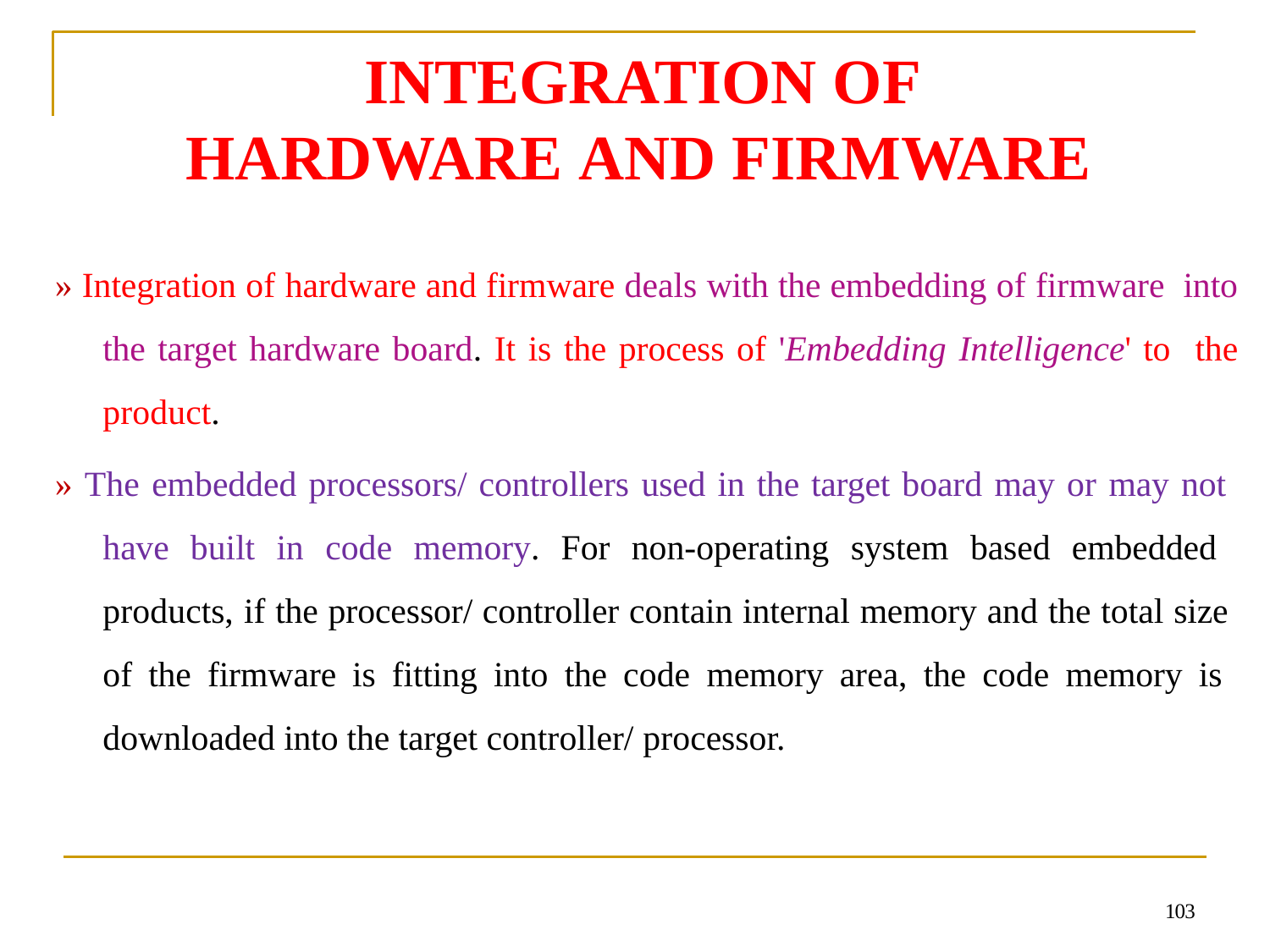

# INTEGRATION OF  HARDWARE AND FIRMWARE
» Integration of hardware and firmware deals with the embedding of firmware  into the target hardware board. It is the process of 'Embedding Intelligence' to  the product.
» The embedded processors/ controllers used in the target board may or may not  have built in code memory. For non-operating system based embedded  products, if the processor/ controller contain internal memory and the total size  of the firmware is fitting into the code memory area, the code memory is  downloaded into the target controller/ processor.

103